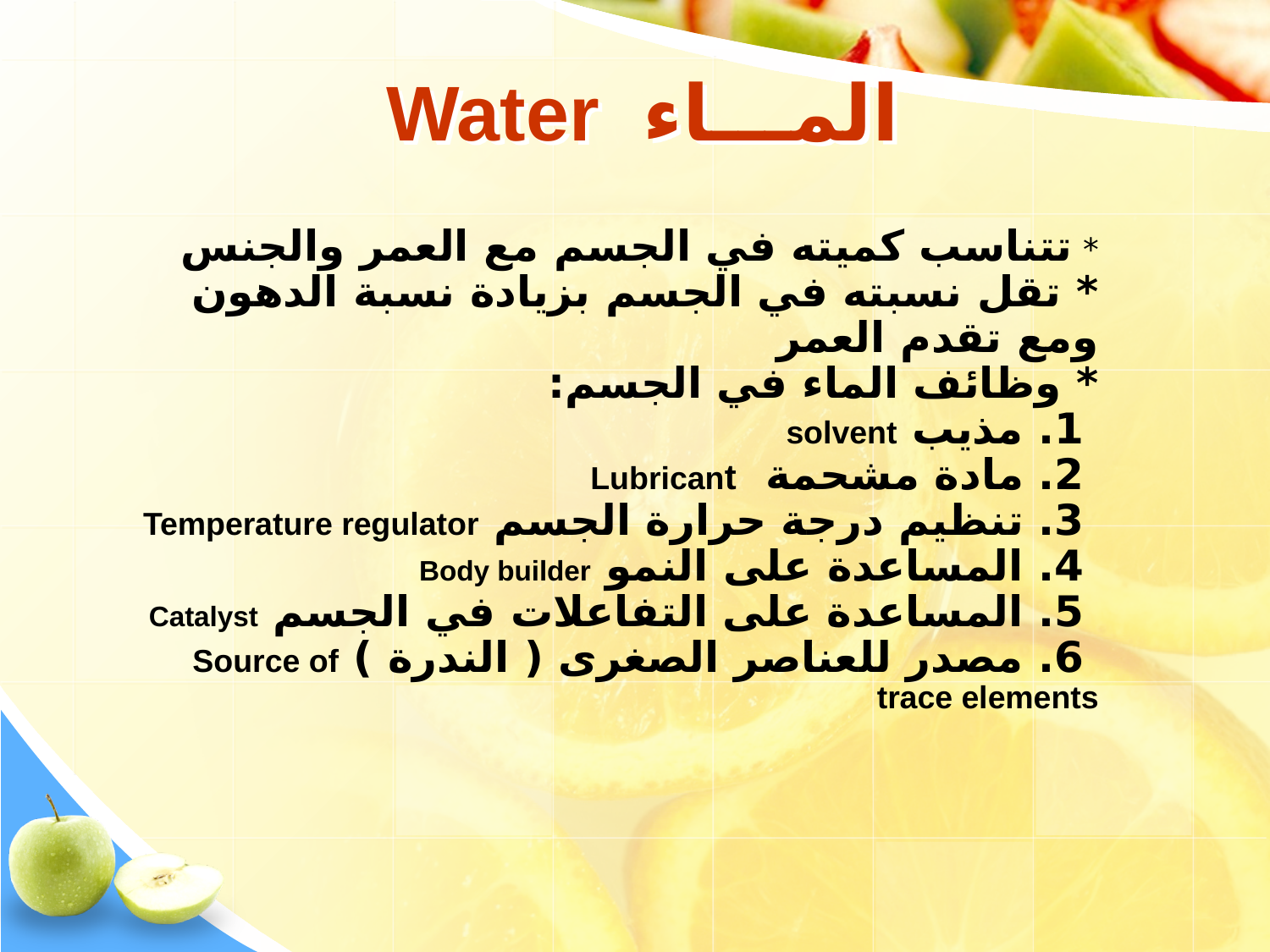

# Water  المـــاء
* تتناسب كميته في الجسم مع العمر والجنس
* تقل نسبته في الجسم بزيادة نسبة الدهون ومع تقدم العمر
* وظائف الماء في الجسم:
 1. مذيب solvent
 2. مادة مشحمة  Lubricant
 3. تنظيم درجة حرارة الجسم Temperature regulator
 4. المساعدة على النمو Body builder
 5. المساعدة على التفاعلات في الجسم Catalyst
 6. مصدر للعناصر الصغرى ( الندرة ) Source of trace elements